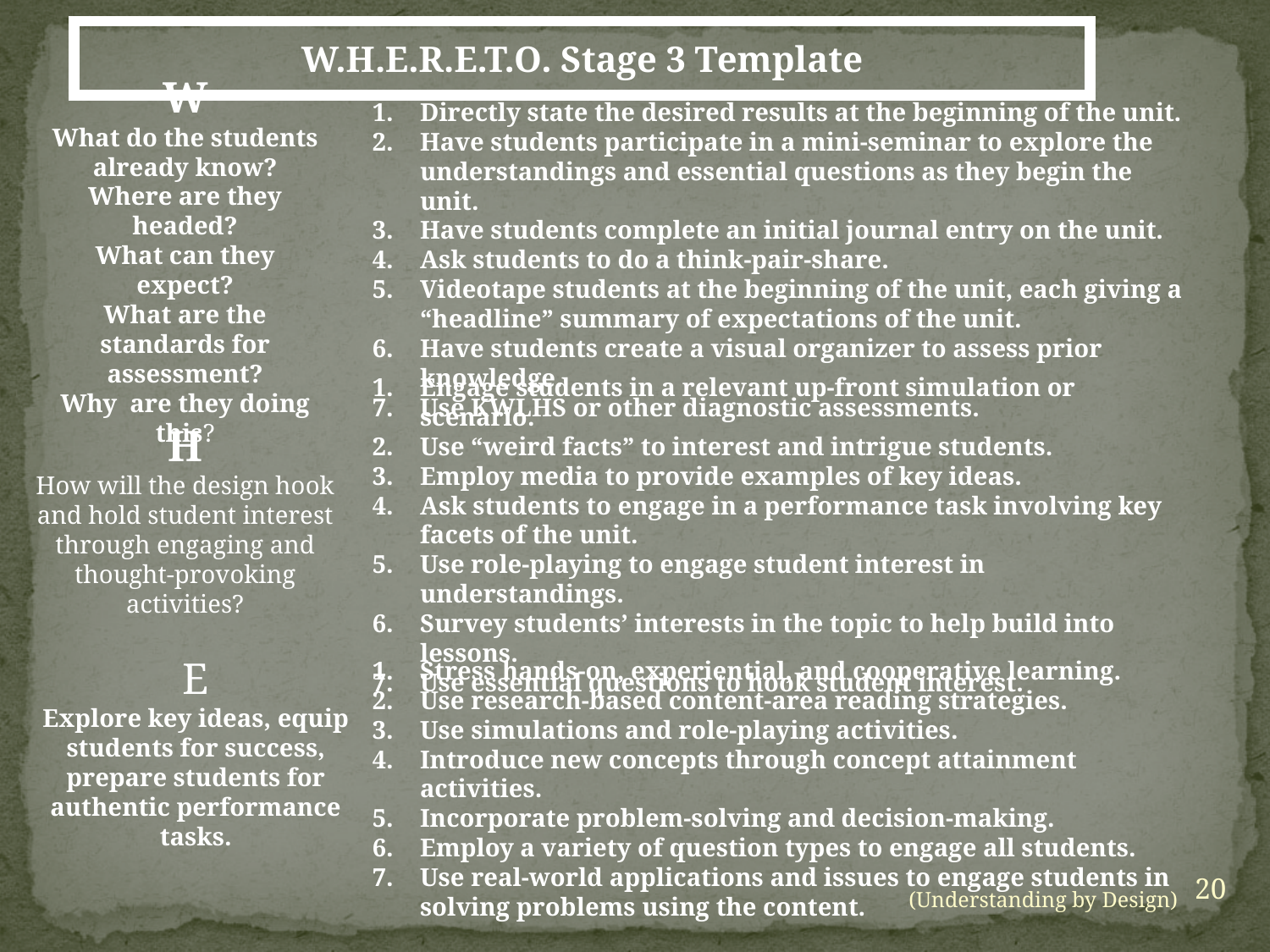

W.H.E.R.E.T.O. Stage 3 Template
W
What do the students already know?
Where are they headed?
What can they expect?
What are the standards for assessment?
Why  are they doing this?
Directly state the desired results at the beginning of the unit.
Have students participate in a mini-seminar to explore the understandings and essential questions as they begin the unit.
Have students complete an initial journal entry on the unit.
Ask students to do a think-pair-share.
Videotape students at the beginning of the unit, each giving a “headline” summary of expectations of the unit.
Have students create a visual organizer to assess prior knowledge.
Use KWLHS or other diagnostic assessments.
H
How will the design hook and hold student interest through engaging and thought-provoking activities?
Engage students in a relevant up-front simulation or scenario.
Use “weird facts” to interest and intrigue students.
Employ media to provide examples of key ideas.
Ask students to engage in a performance task involving key facets of the unit.
Use role-playing to engage student interest in understandings.
Survey students’ interests in the topic to help build into lessons.
Use essential questions to hook student interest.
E
Explore key ideas, equip students for success, prepare students for authentic performance tasks.
Stress hands-on, experiential, and cooperative learning.
Use research-based content-area reading strategies.
Use simulations and role-playing activities.
Introduce new concepts through concept attainment activities.
Incorporate problem-solving and decision-making.
Employ a variety of question types to engage all students.
Use real-world applications and issues to engage students in solving problems using the content.
20
(Understanding by Design)